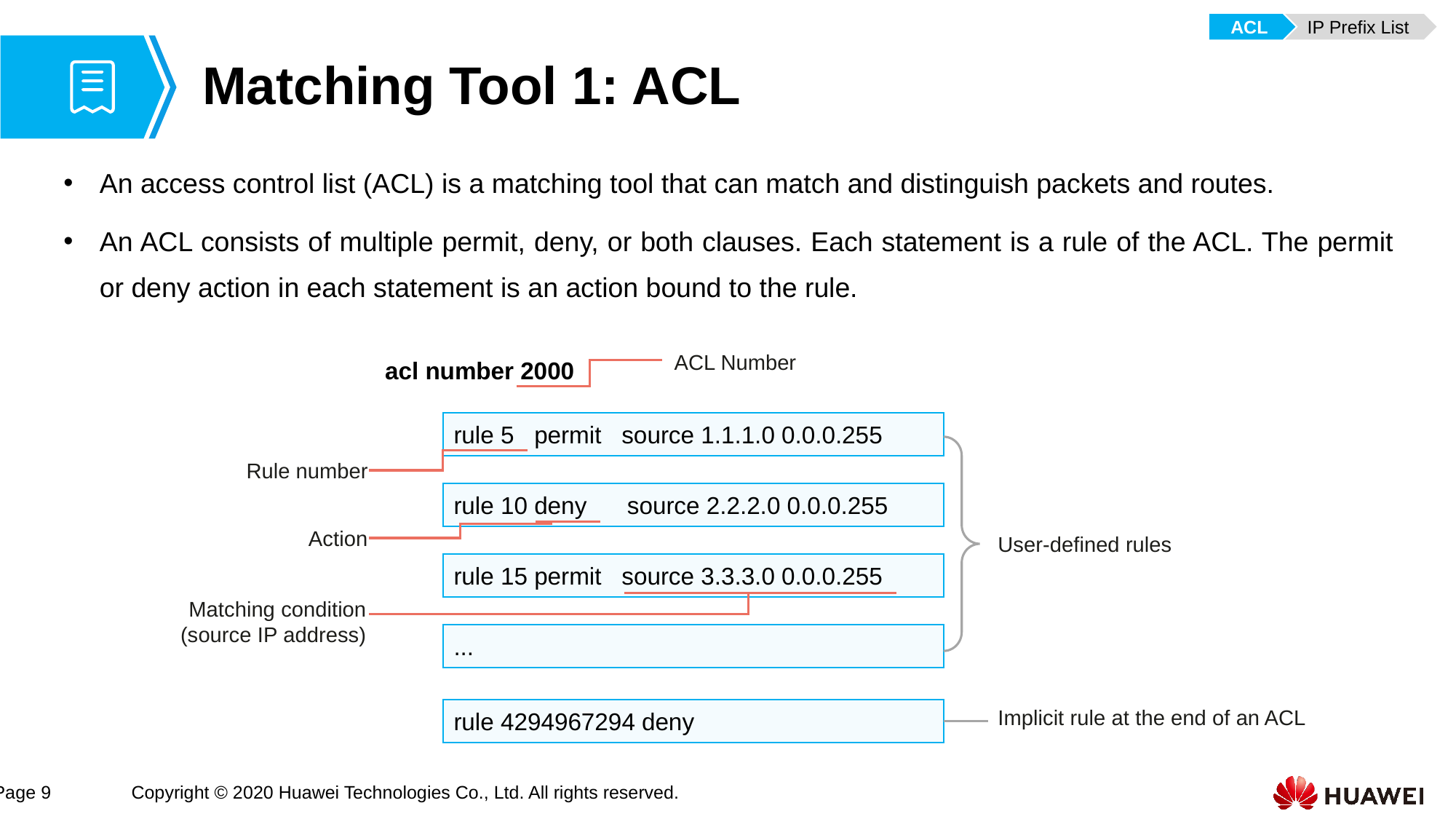

ACL
IP Prefix List
# Matching Tool 1: ACL
An access control list (ACL) is a matching tool that can match and distinguish packets and routes.
An ACL consists of multiple permit, deny, or both clauses. Each statement is a rule of the ACL. The permit or deny action in each statement is an action bound to the rule.

ACL Number
acl number 2000
rule 5   permit   source 1.1.1.0 0.0.0.255

Rule number
rule 10 deny      source 2.2.2.0 0.0.0.255
Action
User-defined rules
rule 15 permit   source 3.3.3.0 0.0.0.255
Matching condition
(source IP address)
...
Implicit rule at the end of an ACL
rule 4294967294 deny